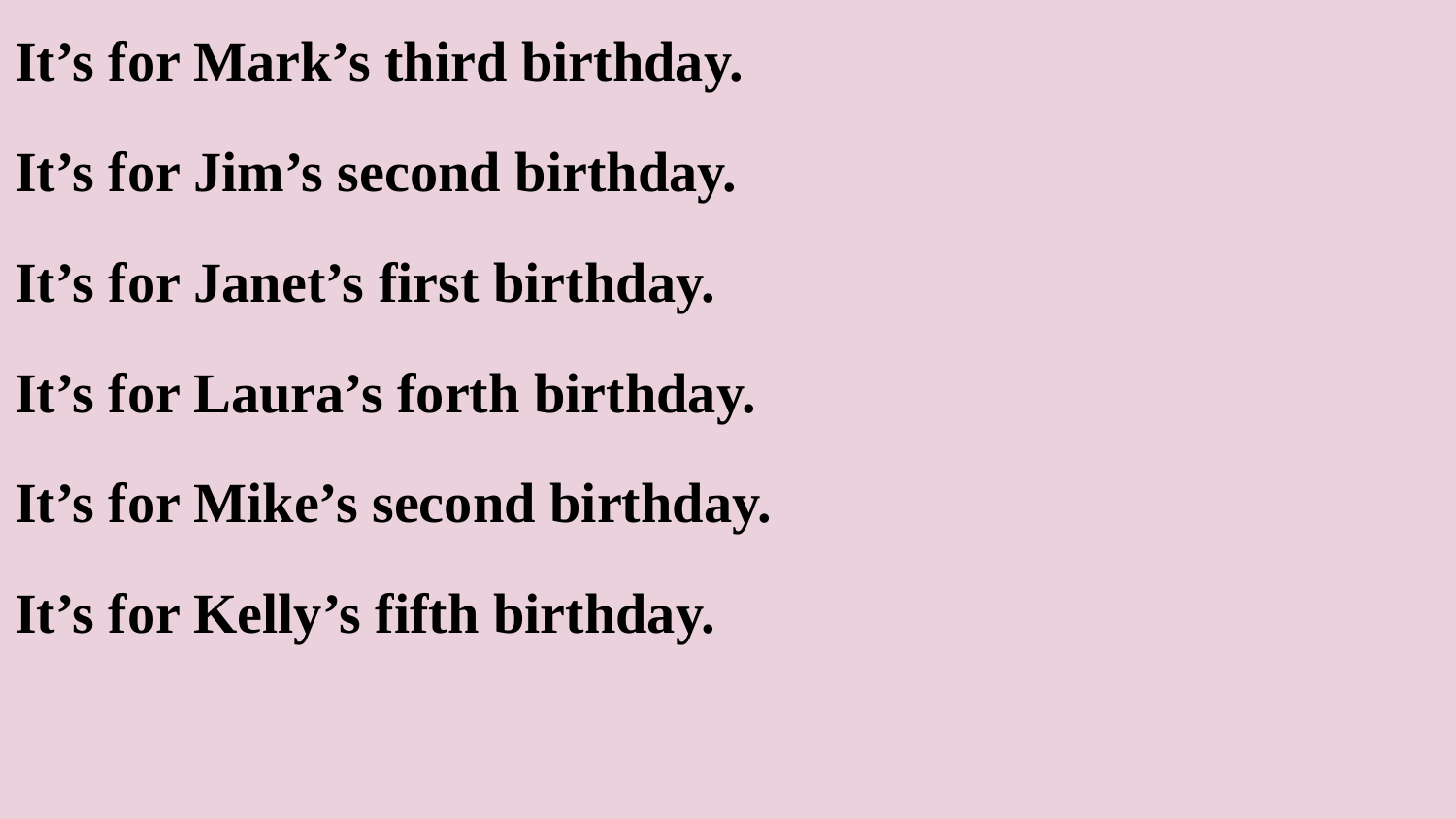

It’s for Mark’s third birthday.
It’s for Jim’s second birthday.
It’s for Janet’s first birthday.
It’s for Laura’s forth birthday.
It’s for Mike’s second birthday.
It’s for Kelly’s fifth birthday.

#